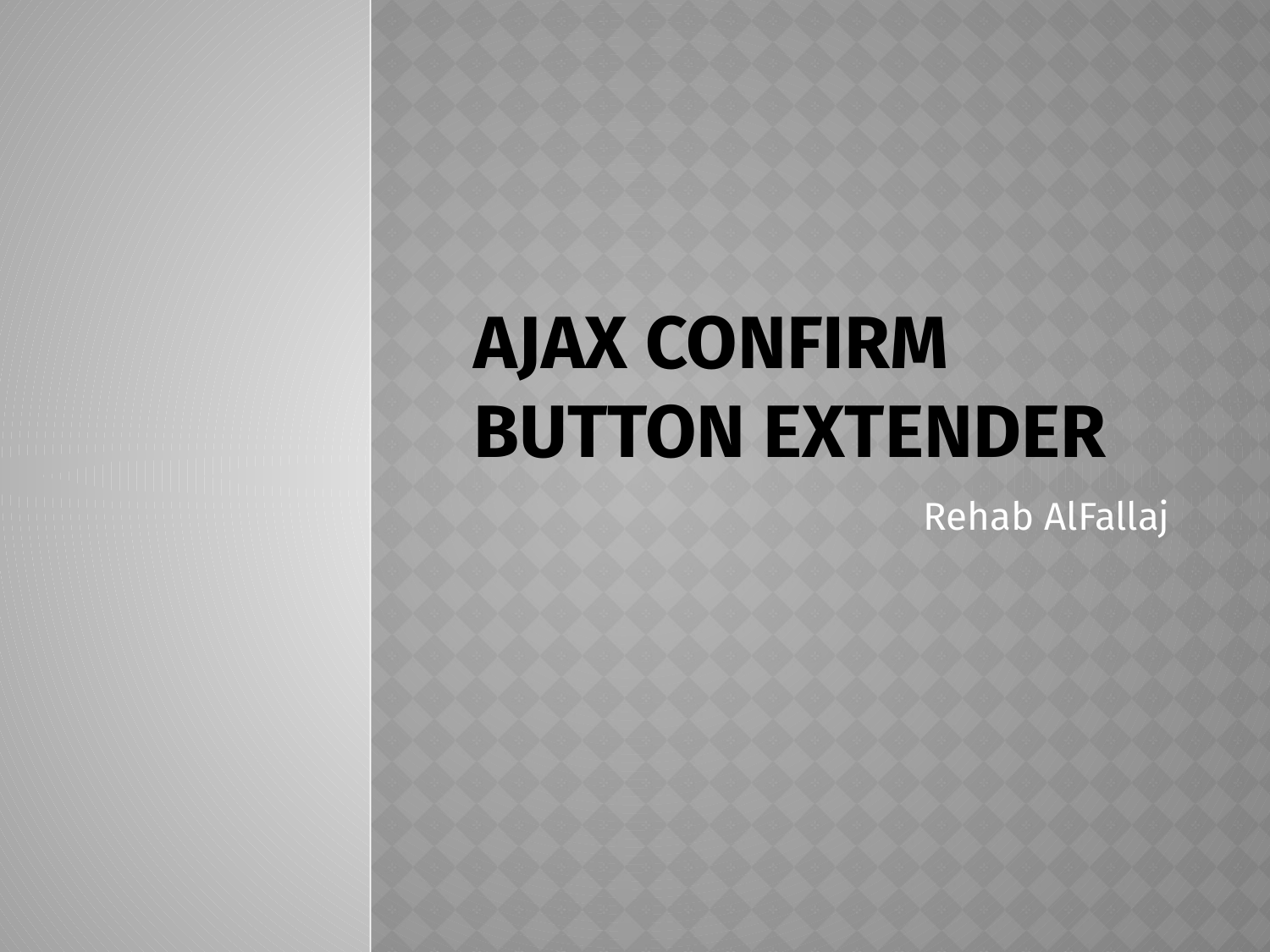

# AJAX Confirm Button Extender
Rehab AlFallaj